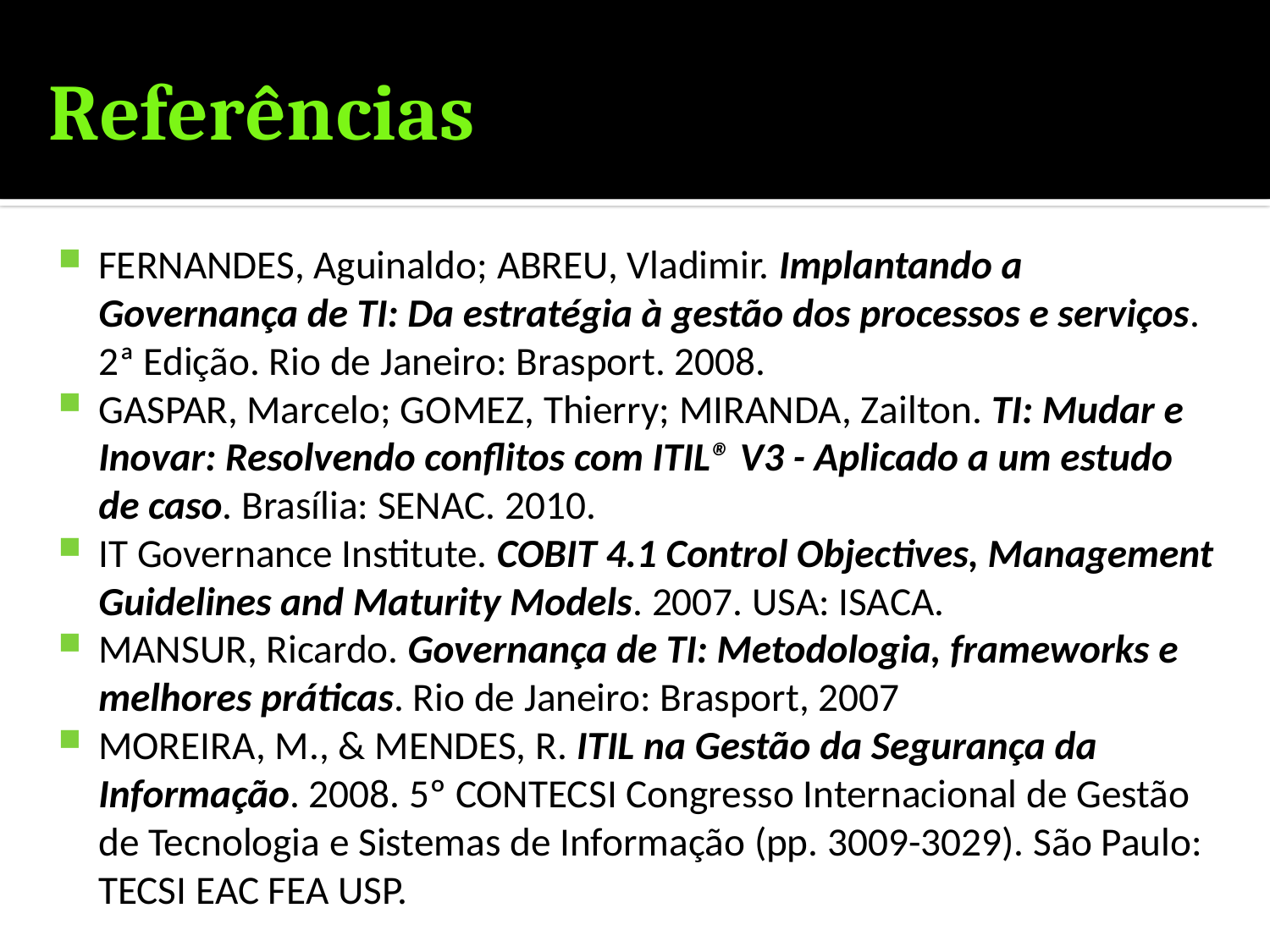

# Referências
FERNANDES, Aguinaldo; ABREU, Vladimir. Implantando a Governança de TI: Da estratégia à gestão dos processos e serviços. 2ª Edição. Rio de Janeiro: Brasport. 2008.
GASPAR, Marcelo; GOMEZ, Thierry; MIRANDA, Zailton. TI: Mudar e Inovar: Resolvendo conflitos com ITIL® V3 - Aplicado a um estudo de caso. Brasília: SENAC. 2010.
IT Governance Institute. COBIT 4.1 Control Objectives, Management Guidelines and Maturity Models. 2007. USA: ISACA.
MANSUR, Ricardo. Governança de TI: Metodologia, frameworks e melhores práticas. Rio de Janeiro: Brasport, 2007
MOREIRA, M., & MENDES, R. ITIL na Gestão da Segurança da Informação. 2008. 5º CONTECSI Congresso Internacional de Gestão de Tecnologia e Sistemas de Informação (pp. 3009-3029). São Paulo: TECSI EAC FEA USP.